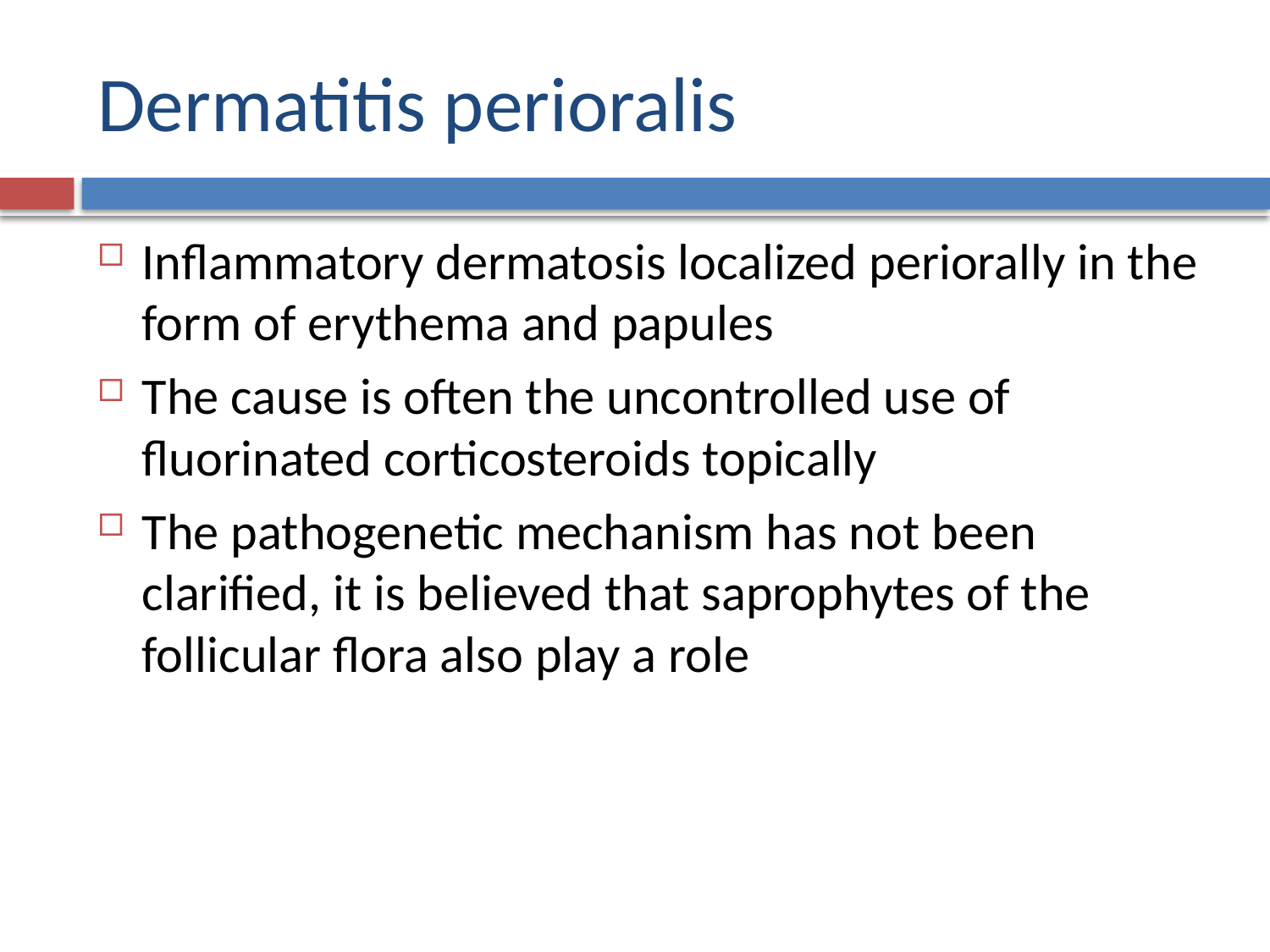

# Dermatitis perioralis
Inflammatory dermatosis localized periorally in the form of erythema and papules
The cause is often the uncontrolled use of fluorinated corticosteroids topically
The pathogenetic mechanism has not been clarified, it is believed that saprophytes of the follicular flora also play a role